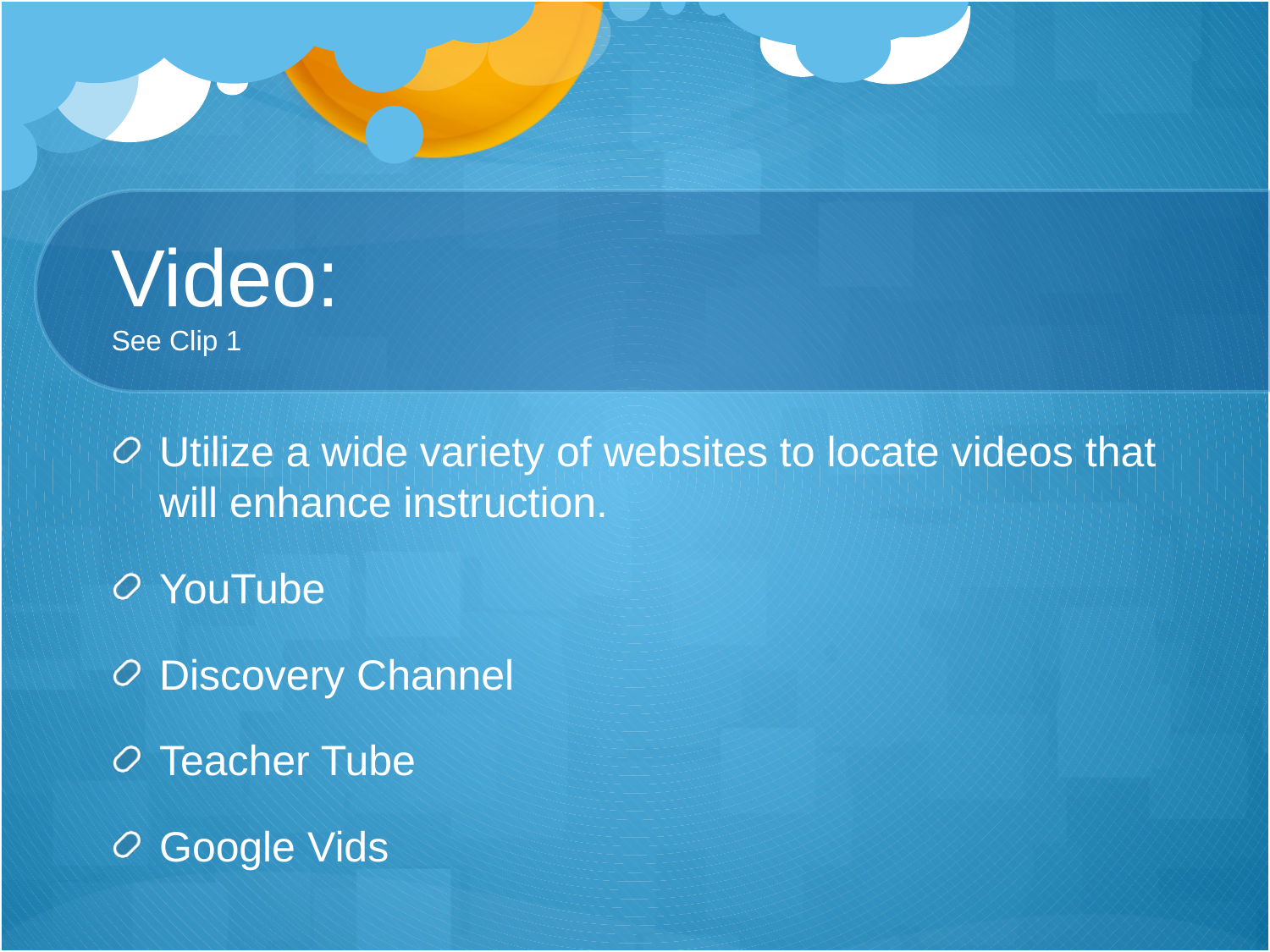

# Video: See Clip 1
Utilize a wide variety of websites to locate videos that will enhance instruction.
YouTube
Discovery Channel
Teacher Tube
Google Vids